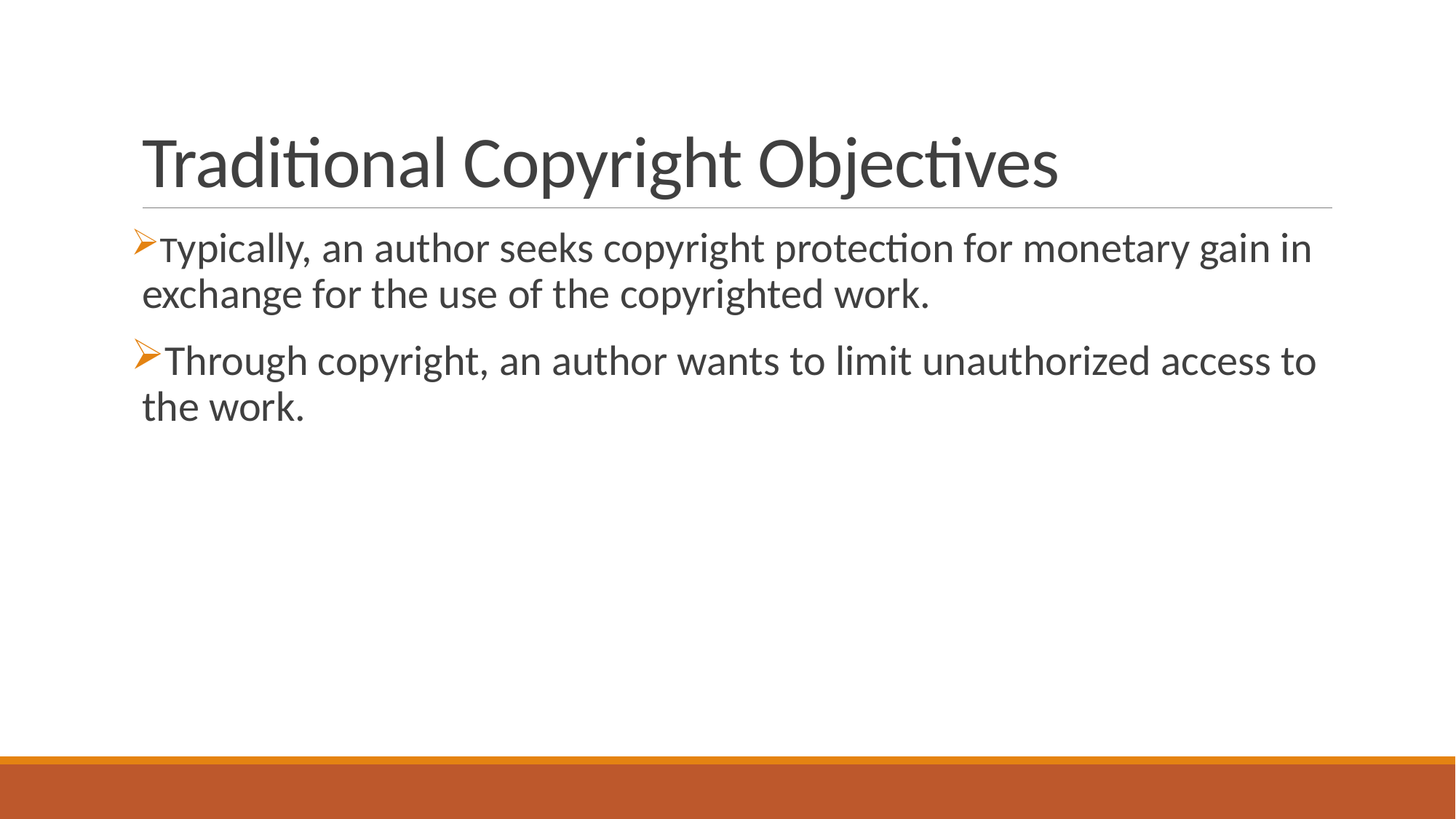

# Traditional Copyright Objectives
Typically, an author seeks copyright protection for monetary gain in exchange for the use of the copyrighted work.
Through copyright, an author wants to limit unauthorized access to the work.